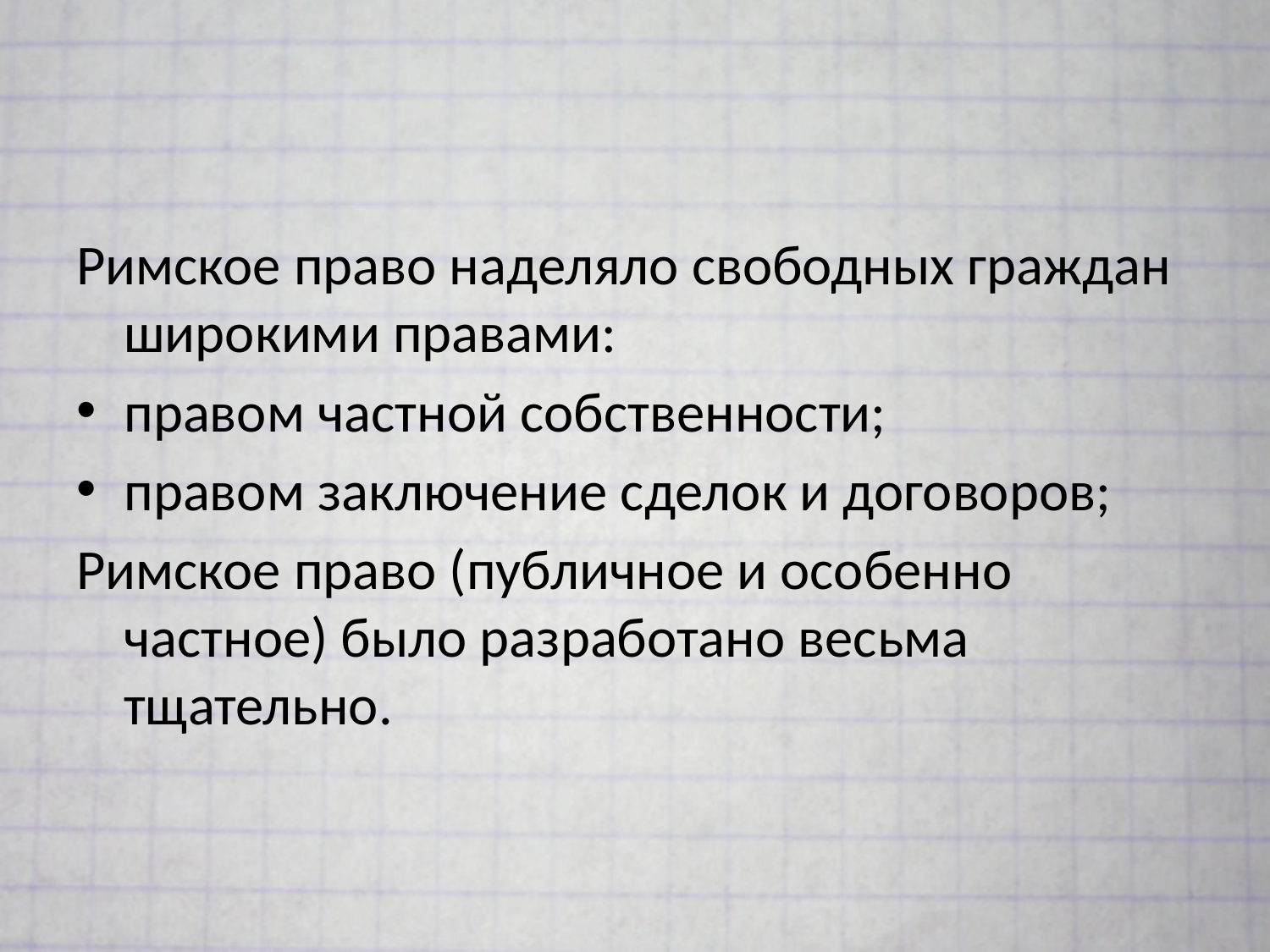

#
Римское право наделяло свободных граждан широкими правами:
правом частной собственности;
правом заключение сделок и договоров;
Римское право (публичное и особенно частное) было разработано весьма тщательно.